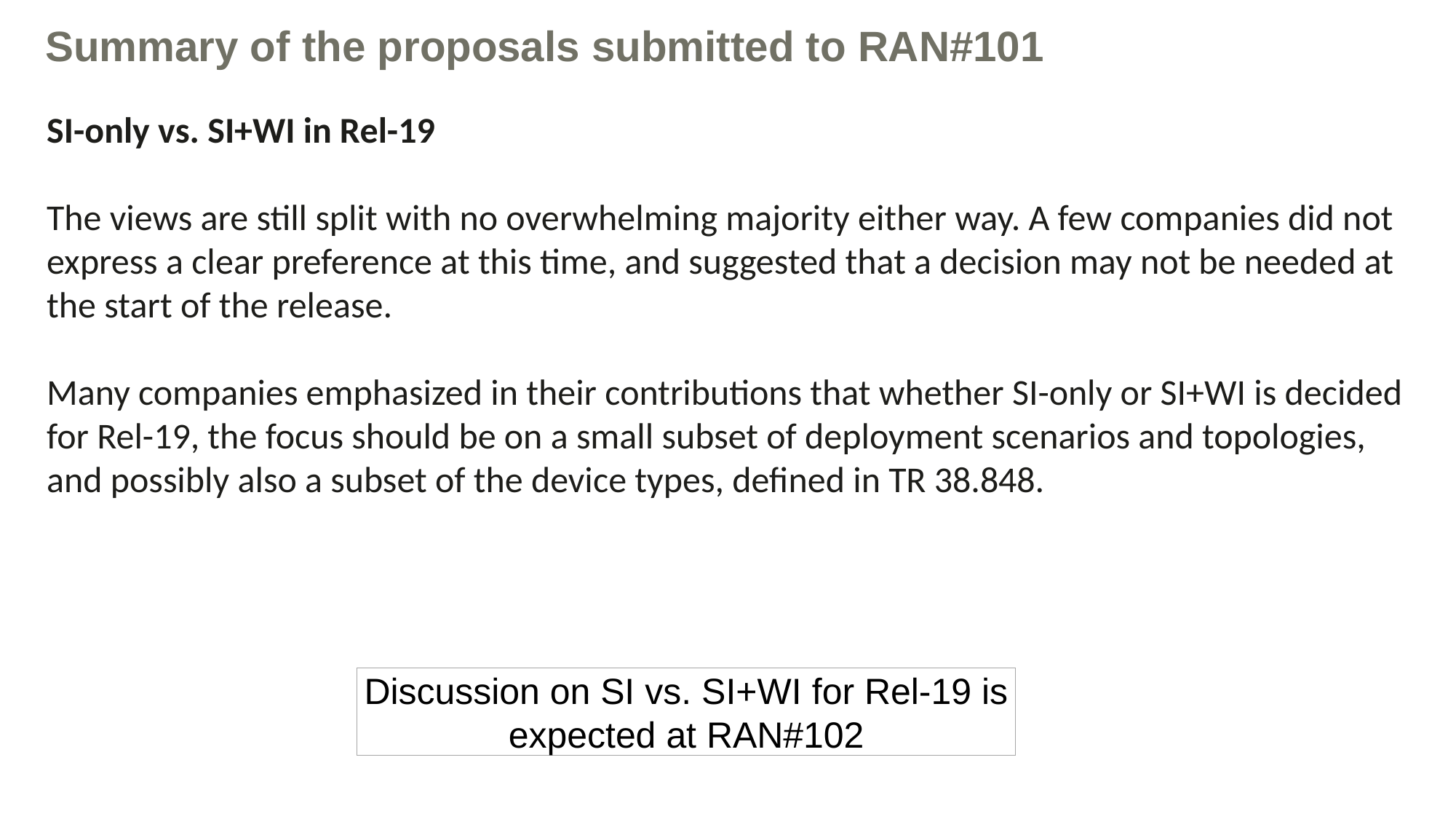

Summary of the proposals submitted to RAN#101
SI-only vs. SI+WI in Rel-19

The views are still split with no overwhelming majority either way. A few companies did not express a clear preference at this time, and suggested that a decision may not be needed at the start of the release.

Many companies emphasized in their contributions that whether SI-only or SI+WI is decided for Rel-19, the focus should be on a small subset of deployment scenarios and topologies, and possibly also a subset of the device types, defined in TR 38.848.

Discussion on SI vs. SI+WI for Rel-19 is expected at RAN#102